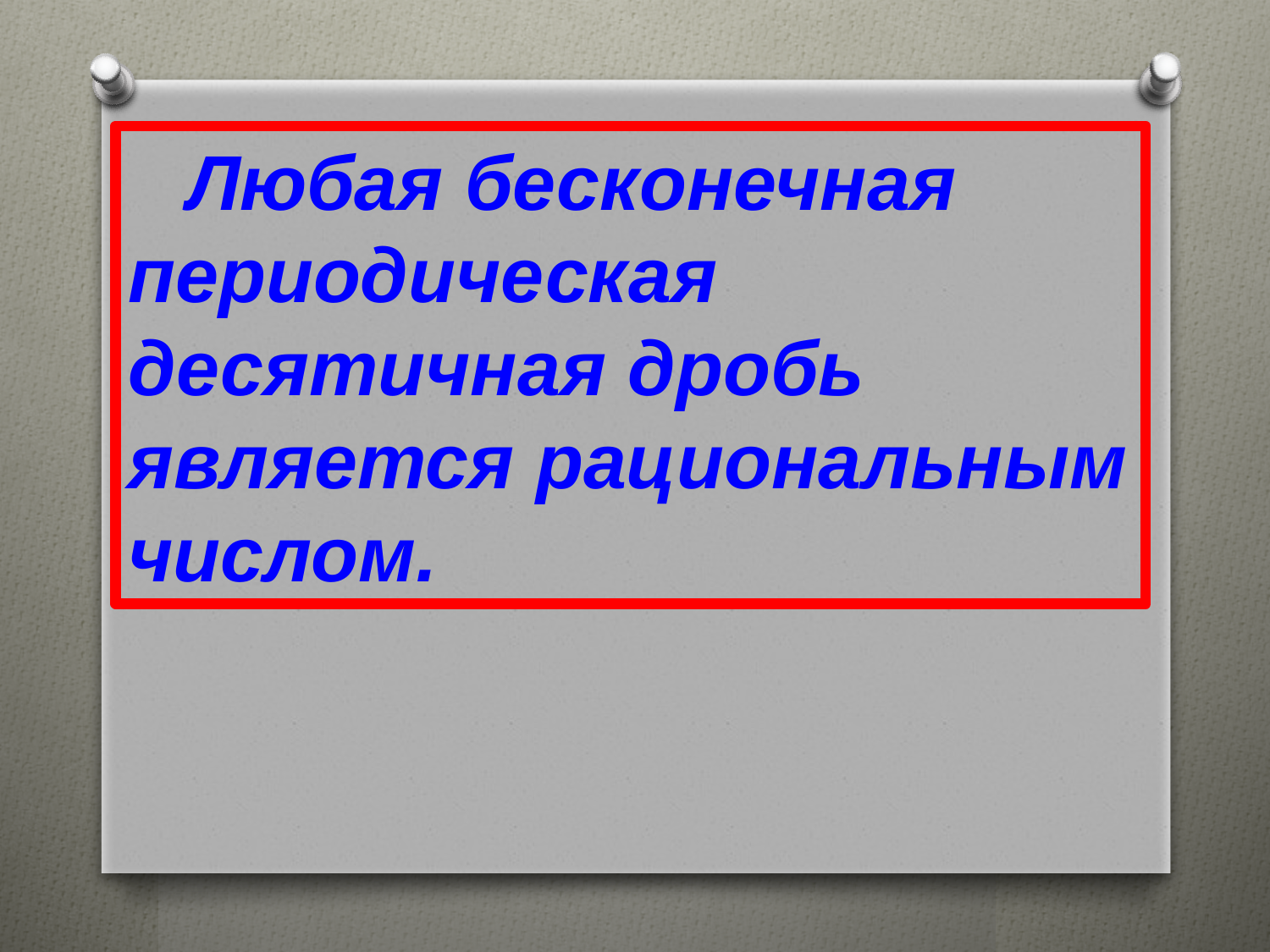

Любая бесконечная периодическая десятичная дробь является рациональным числом.